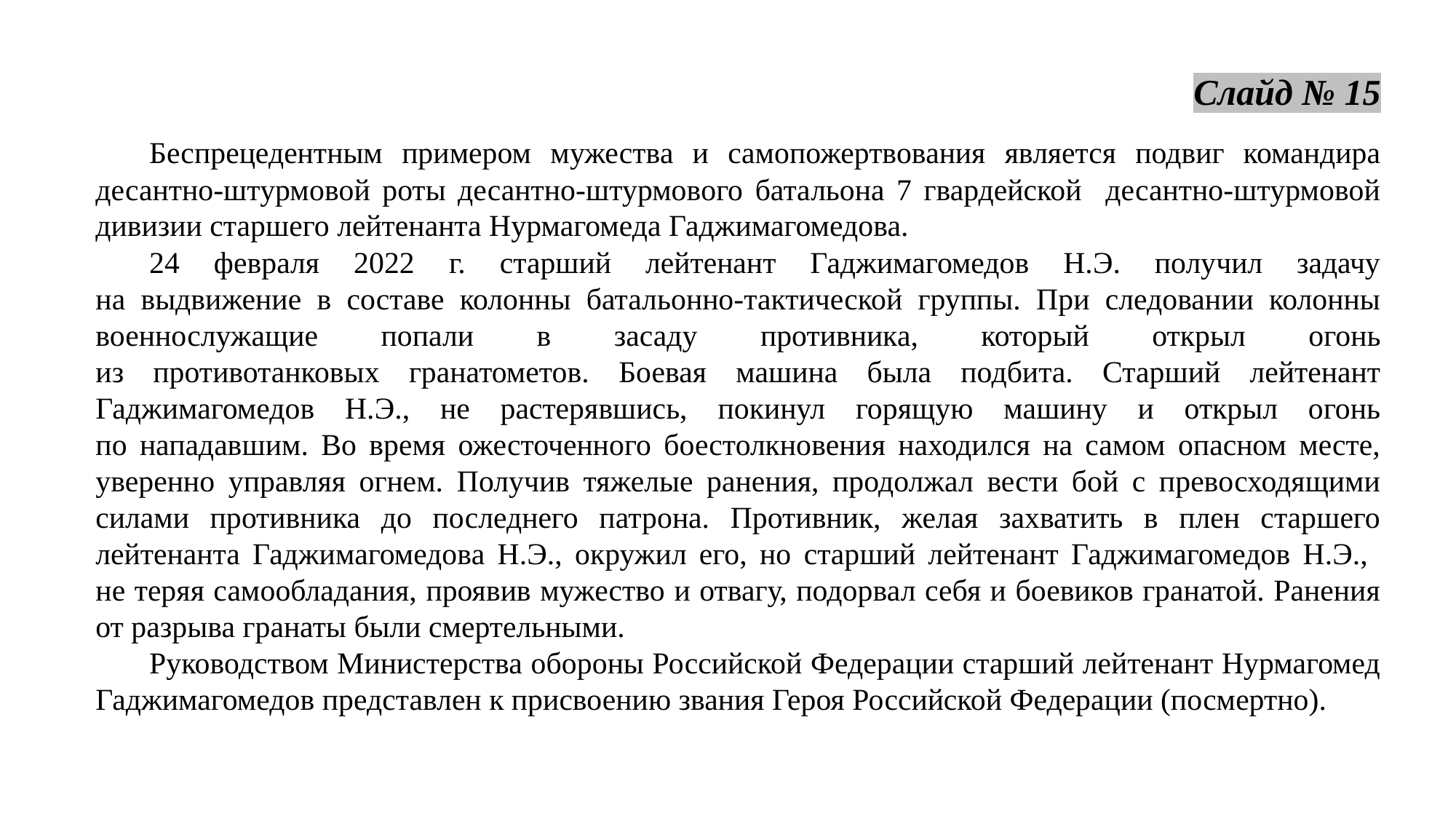

Слайд № 15
Беспрецедентным примером мужества и самопожертвования является подвиг командира десантно-штурмовой роты десантно-штурмового батальона 7 гвардейской  десантно-штурмовой дивизии старшего лейтенанта Нурмагомеда Гаджимагомедова.
24 февраля 2022 г. старший лейтенант Гаджимагомедов Н.Э. получил задачу
на выдвижение в составе колонны батальонно-тактической группы. При следовании колонны военнослужащие попали в засаду противника, который открыл огонь
из противотанковых гранатометов. Боевая машина была подбита. Старший лейтенант Гаджимагомедов Н.Э., не растерявшись, покинул горящую машину и открыл огонь
по нападавшим. Во время ожесточенного боестолкновения находился на самом опасном месте, уверенно управляя огнем. Получив тяжелые ранения, продолжал вести бой с превосходящими силами противника до последнего патрона. Противник, желая захватить в плен старшего лейтенанта Гаджимагомедова Н.Э., окружил его, но старший лейтенант Гаджимагомедов Н.Э.,
не теряя самообладания, проявив мужество и отвагу, подорвал себя и боевиков гранатой. Ранения от разрыва гранаты были смертельными.
Руководством Министерства обороны Российской Федерации старший лейтенант Нурмагомед Гаджимагомедов представлен к присвоению звания Героя Российской Федерации (посмертно).